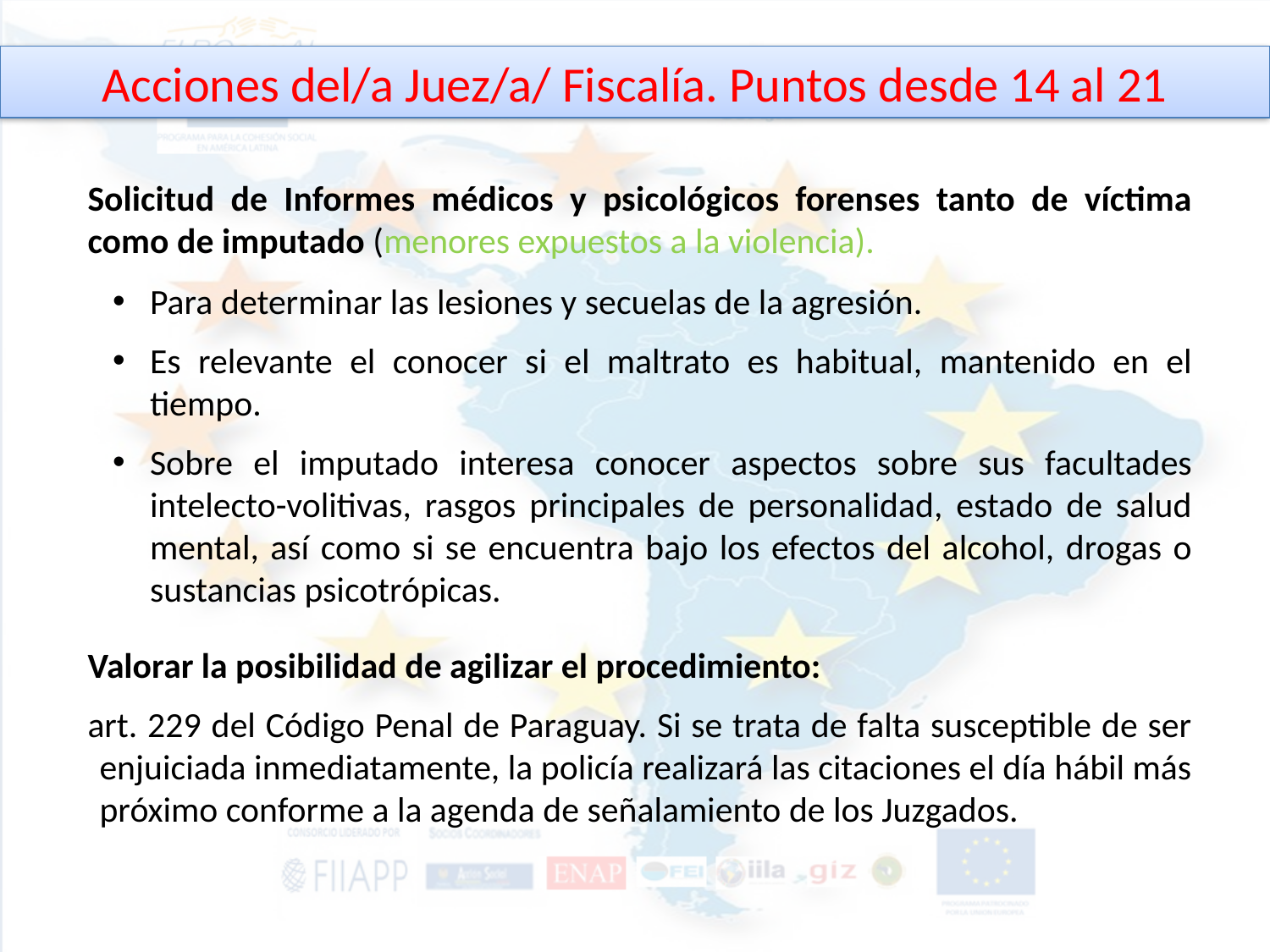

Acciones del/a Juez/a/ Fiscalía. Puntos desde 14 al 21
Solicitud de Informes médicos y psicológicos forenses tanto de víctima como de imputado (menores expuestos a la violencia).

Para determinar las lesiones y secuelas de la agresión.

Es relevante el conocer si el maltrato es habitual, mantenido en el tiempo.

Sobre el imputado interesa conocer aspectos sobre sus facultades intelecto-volitivas, rasgos principales de personalidad, estado de salud mental, así como si se encuentra bajo los efectos del alcohol, drogas o sustancias psicotrópicas.

Valorar la posibilidad de agilizar el procedimiento:

art. 229 del Código Penal de Paraguay. Si se trata de falta susceptible de ser enjuiciada inmediatamente, la policía realizará las citaciones el día hábil más próximo conforme a la agenda de señalamiento de los Juzgados.